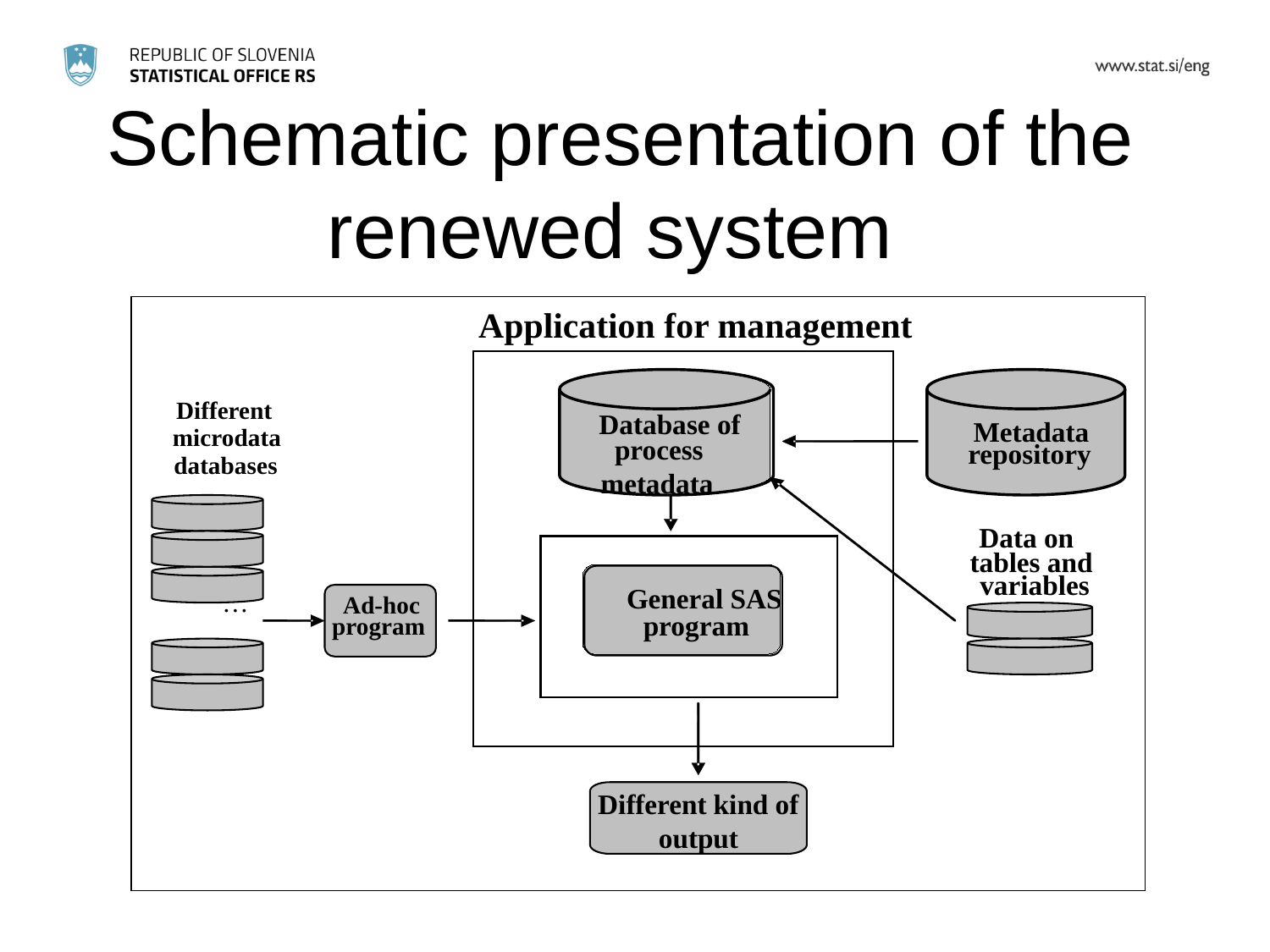

# Schematic presentation of the renewed system

Application for management

program
program

…

Different
Database of
Metadata
microdata
  process
metadata

repository

databases

Data on
tables and

variables

General SAS

Ad-hoc
Ad
-

Different kind of output